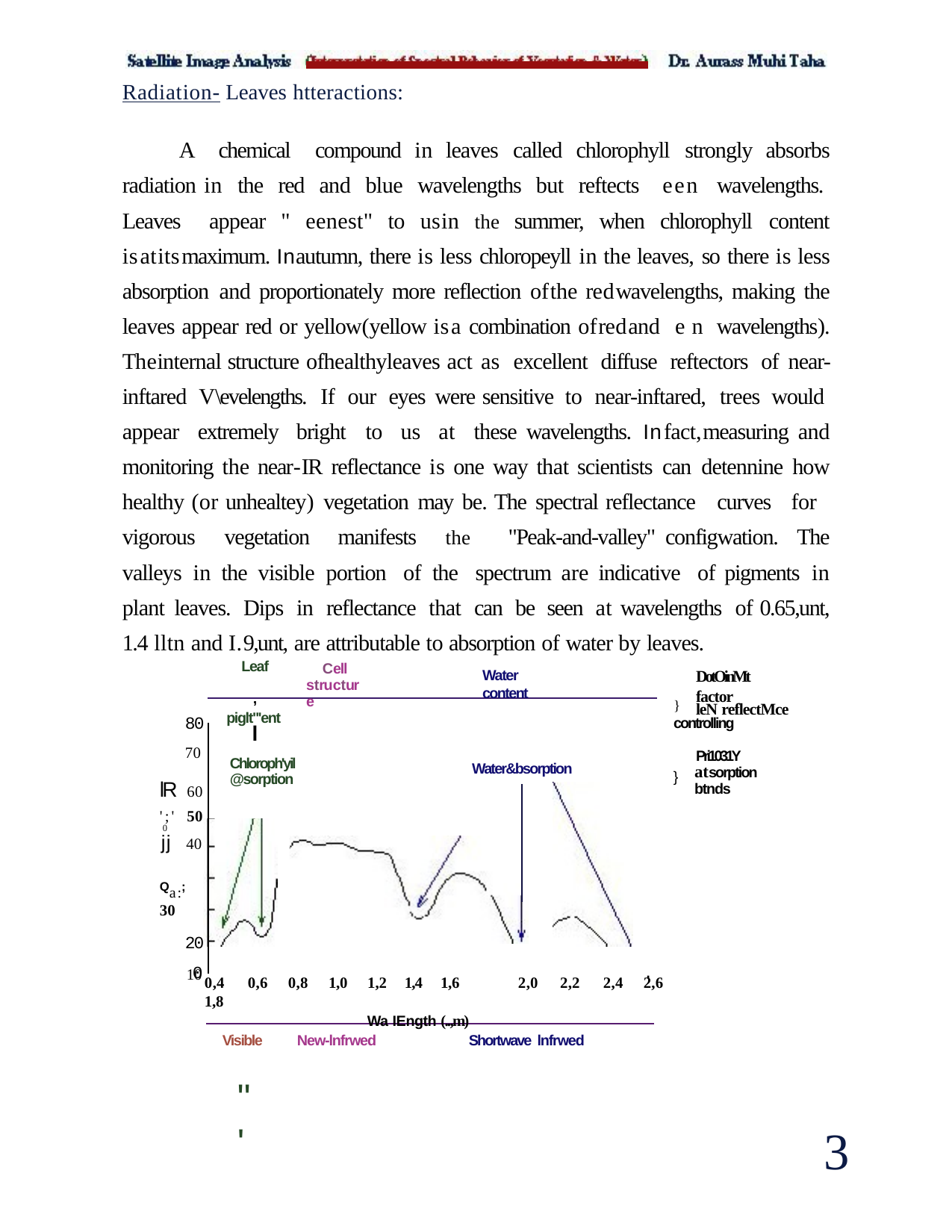

Radiation- Leaves htteractions:

A  chemical  compound in leaves called chlorophyll strongly absorbs radiation in  the  red  and  blue  wavelengths  but  reftects   een  wavelengths.  Leaves  appear " eenest" to usin the summer, when chlorophyll content isatitsmaximum. Inautumn, there is less chloropeyll in the leaves, so there is less absorption and proportionately more reflection ofthe redwavelengths, making the leaves appear red or yellow(yellow isa combination ofredand  en wavelengths). Theinternal structure ofhealthyleaves act as  excellent  diffuse  reftectors  of near-inftared  V\evelengths.  If  our  eyes were sensitive  to  near-inftared,  trees  would  appear  extremely  bright  to  us  at  these wavelengths. Infact,measuring and monitoring the near-IR reflectance is one way that scientists can detennine how healthy (or unhealtey) vegetation may be. The spectral reflectance   curves   for   vigorous   vegetation   manifests   the    "Peak-and-valley" configwation.  The valleys in the visible portion  of the  spectrum are indicative  of pigments in plant leaves.  Dips  in  reflectance  that  can  be  seen  at wavelengths  of 0.65,unt, 1.4 lltn and I.9,unt, are attributable to absorption of water by leaves.
Leaf	,
piglt"'ent  l
Cell structure
DotOinMt factor
Water content
} controlling

leN reflectMce
80

70

Pri1031Y
atsorption
btnds
Chloroph'yil
@sorption
Water&bsorption
}
lR  60
';'  50
0
jj  40

Qa:;   30

20

10

0
.
0,4	0,6	0,8	1,0	1,2	1,4	1,6	1,8
Wa IEngth (..,m)
2,0	2,2	2,4	2,6

Visible
New-lnfrwed
Shortwave lnfrwed
"'
3